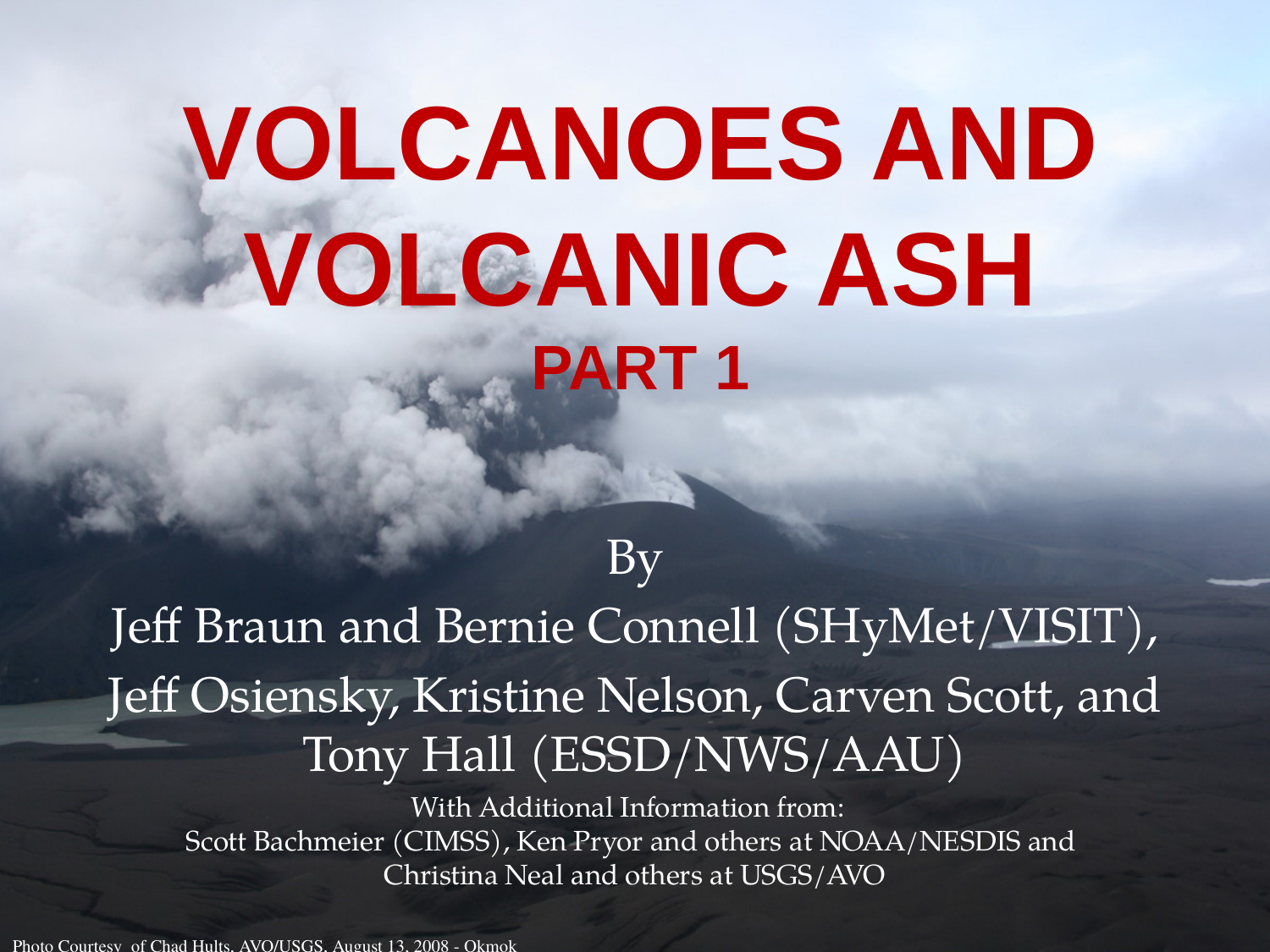

# Volcanoes and volcanic ash Part 1
By
Jeff Braun and Bernie Connell (SHyMet/VISIT),
Jeff Osiensky, Kristine Nelson, Carven Scott, and Tony Hall (ESSD/NWS/AAU)

With Additional Information from:
Scott Bachmeier (CIMSS), Ken Pryor and others at NOAA/NESDIS and
Christina Neal and others at USGS/AVO
Photo Courtesy  of Chad Hults, AVO/USGS, August 13, 2008 - Okmok